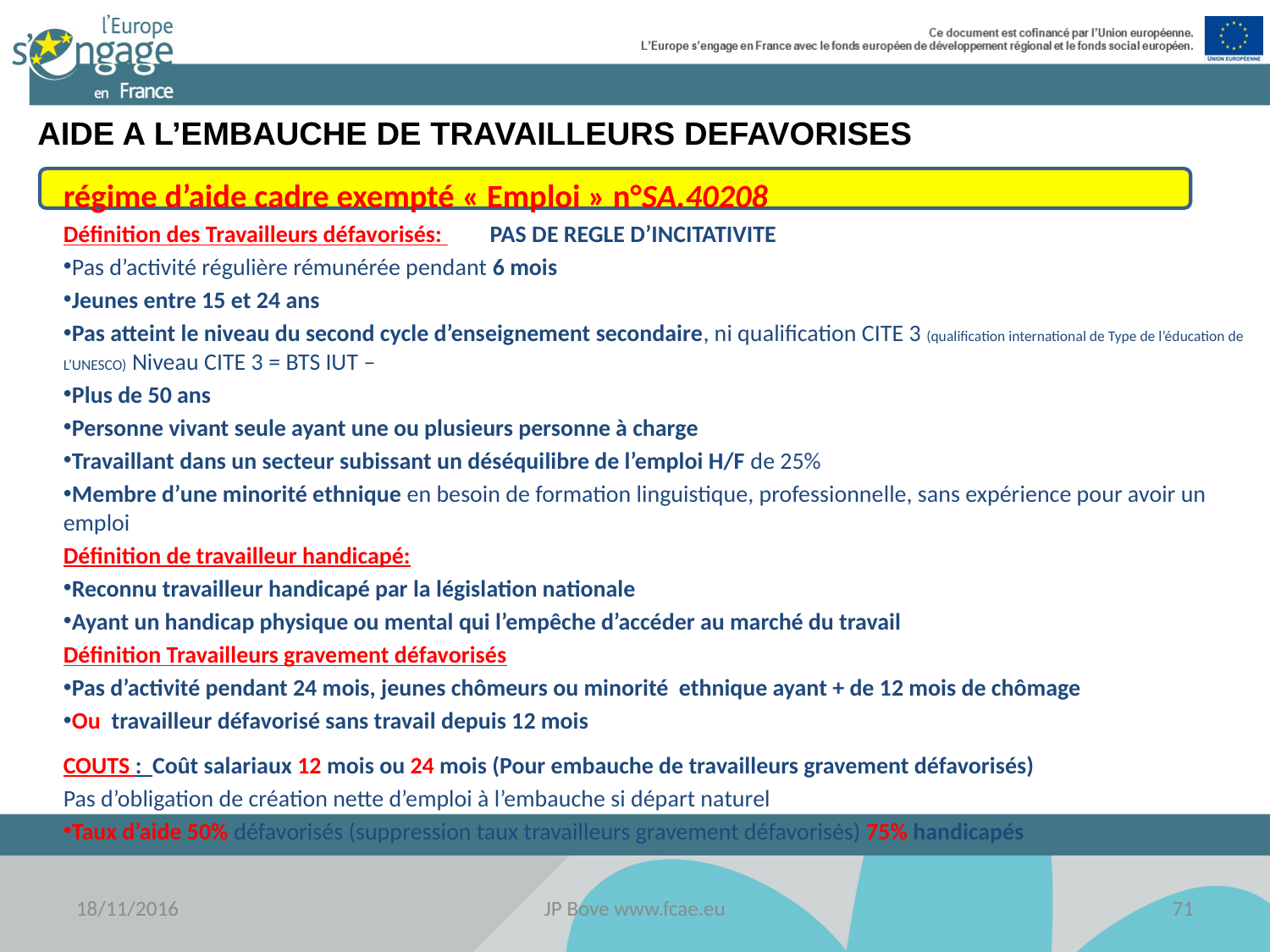

AIDE A L’EMBAUCHE DE TRAVAILLEURS DEFAVORISES
régime d’aide cadre exempté « Emploi » n°SA.40208
Définition des Travailleurs défavorisés: 			PAS DE REGLE D’INCITATIVITE
 Pas d’activité régulière rémunérée pendant 6 mois
 Jeunes entre 15 et 24 ans
 Pas atteint le niveau du second cycle d’enseignement secondaire, ni qualification CITE 3 (qualification international de Type de l’éducation de L’UNESCO) Niveau CITE 3 = BTS IUT –
 Plus de 50 ans
 Personne vivant seule ayant une ou plusieurs personne à charge
 Travaillant dans un secteur subissant un déséquilibre de l’emploi H/F de 25%
 Membre d’une minorité ethnique en besoin de formation linguistique, professionnelle, sans expérience pour avoir un emploi
Définition de travailleur handicapé:
 Reconnu travailleur handicapé par la législation nationale
 Ayant un handicap physique ou mental qui l’empêche d’accéder au marché du travail
Définition Travailleurs gravement défavorisés
 Pas d’activité pendant 24 mois, jeunes chômeurs ou minorité  ethnique ayant + de 12 mois de chômage
 Ou  travailleur défavorisé sans travail depuis 12 mois

COUTS :  Coût salariaux 12 mois ou 24 mois (Pour embauche de travailleurs gravement défavorisés)
Pas d’obligation de création nette d’emploi à l’embauche si départ naturel
 Taux d’aide 50% défavorisés (suppression taux travailleurs gravement défavorisés) 75% handicapés

18/11/2016
JP Bove www.fcae.eu
71